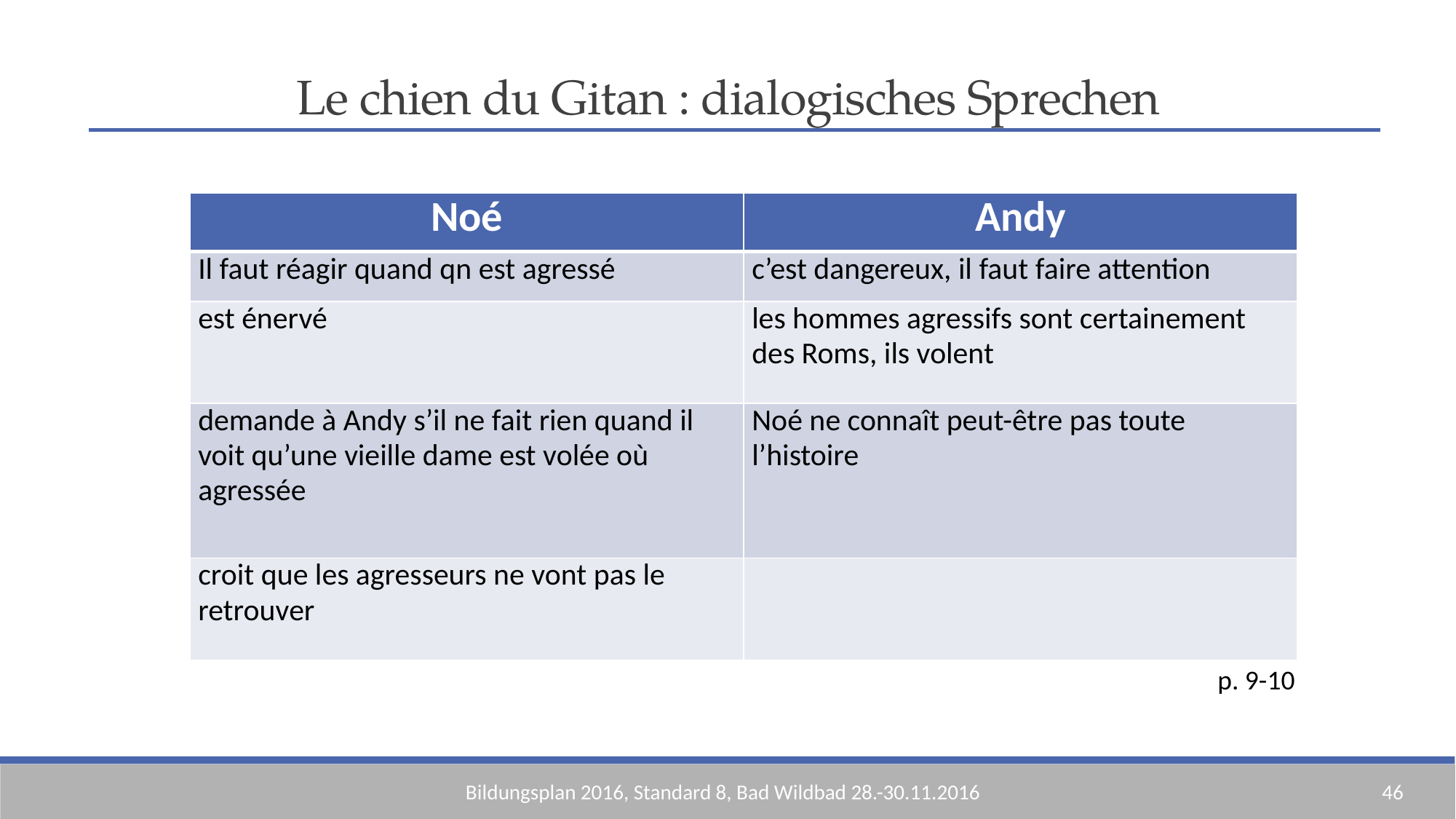

Le chien du Gitan : dialogisches Sprechen
| Noé | Andy |
| --- | --- |
| Il faut réagir quand qn est agressé | c’est dangereux, il faut faire attention |
| est énervé | les hommes agressifs sont certainement des Roms, ils volent |
| demande à Andy s’il ne fait rien quand il voit qu’une vieille dame est volée où agressée | Noé ne connaît peut-être pas toute l’histoire |
| croit que les agresseurs ne vont pas le retrouver |  |
p. 9-10